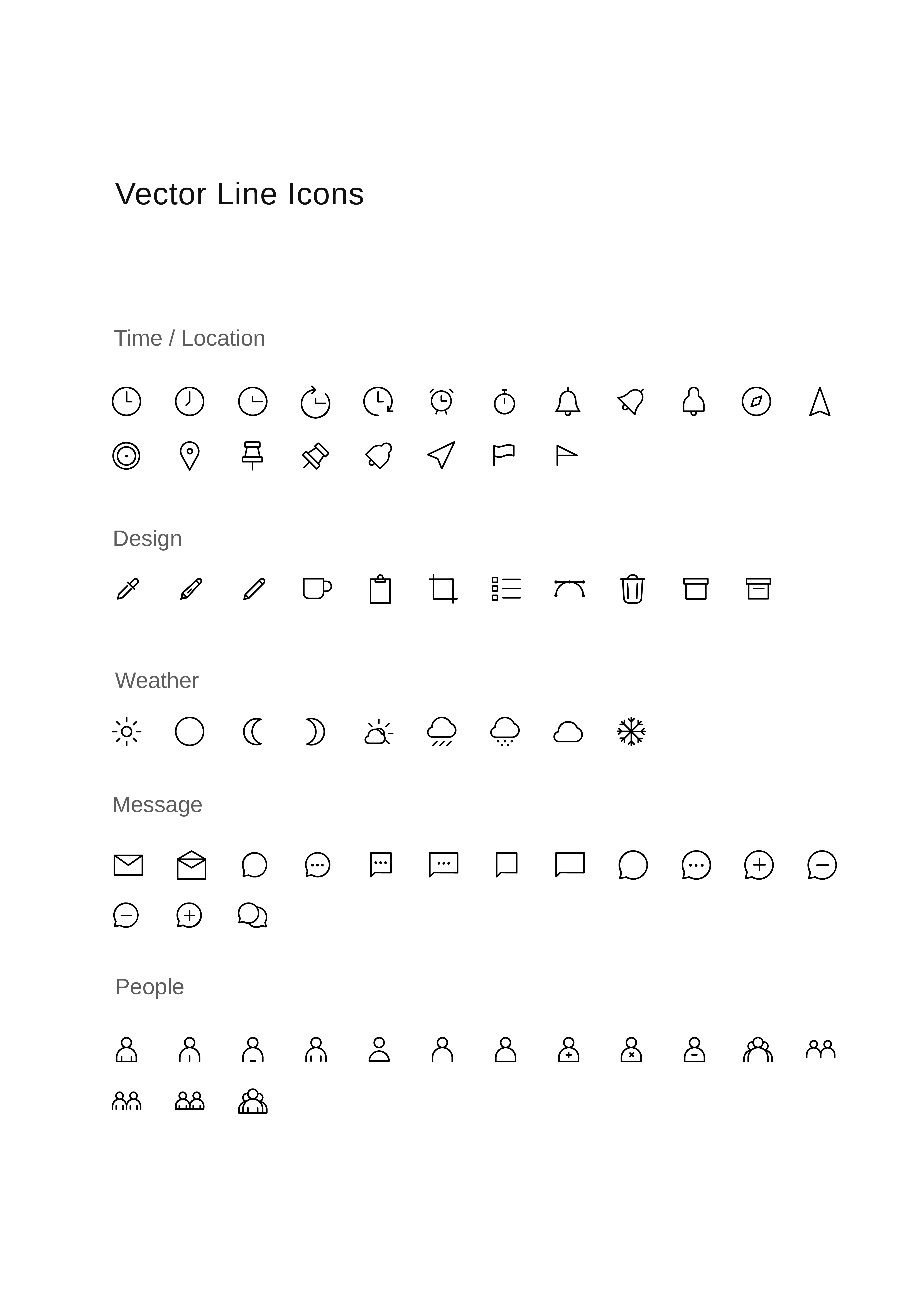

Vector Line Icons
Time / Location

Design

Weather

Message

People